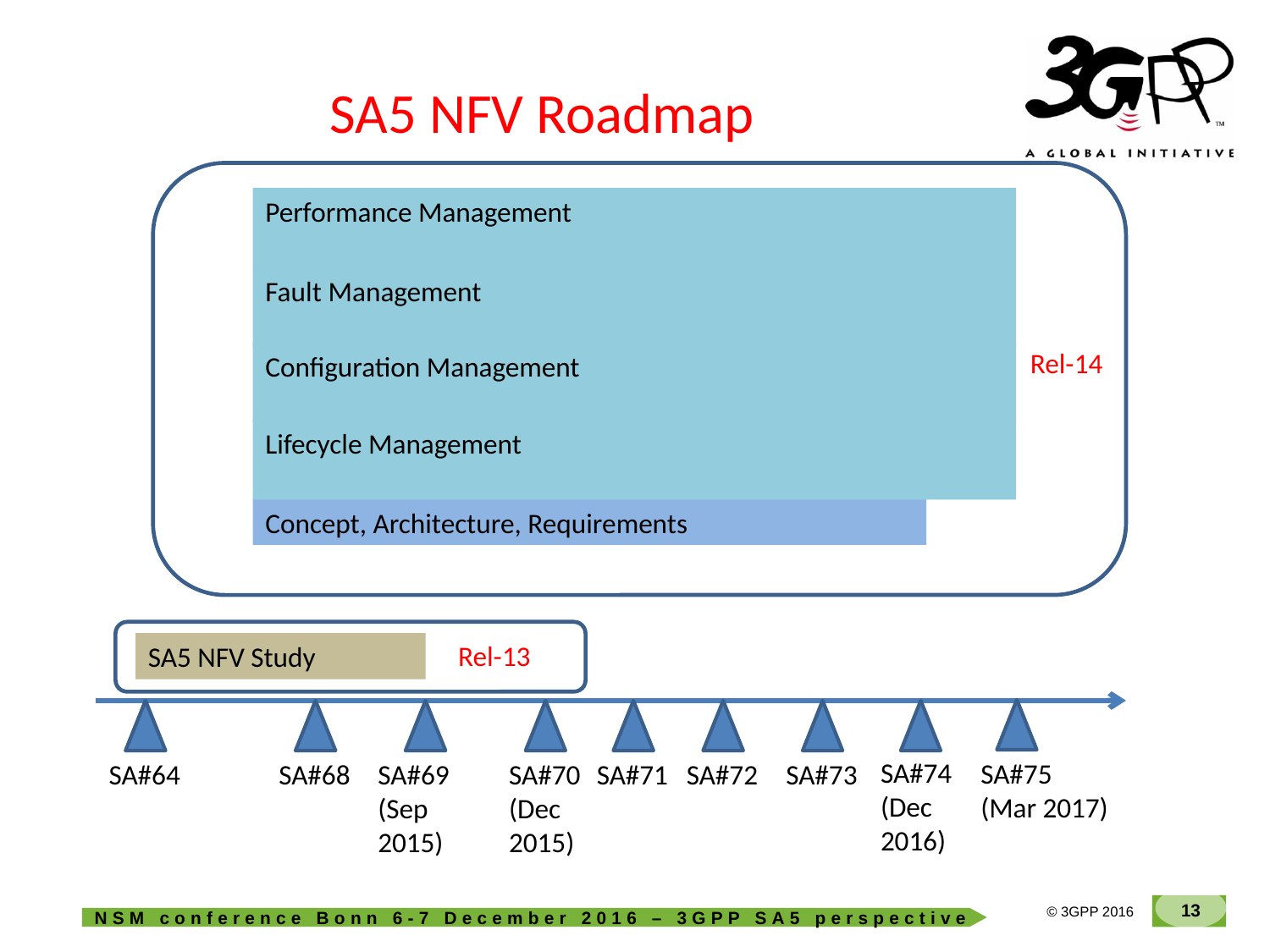

# SA5 NFV Roadmap

Performance Management

Fault Management

Rel-14
Configuration Management

Lifecycle Management

Concept, Architecture, Requirements

Rel-13
SA5 NFV Study

SA#75
(Mar 2017)

SA#71

SA#72

SA#73

SA#74
(Dec 2016)
SA#64
SA#68
SA#69 (Sep 2015)
SA#70
(Dec
2015)